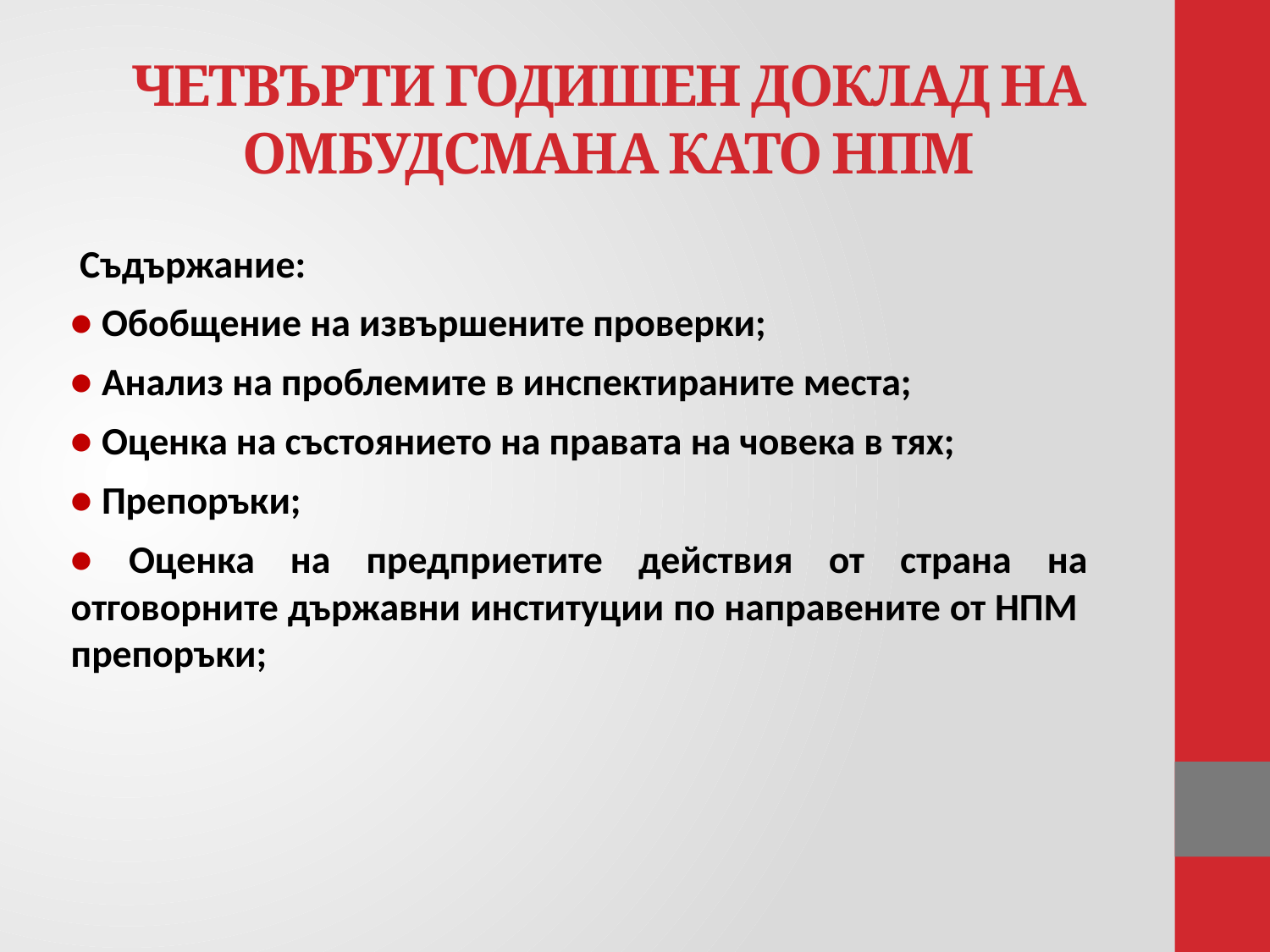

# ЧЕТВЪРТИ ГОДИШЕН ДОКЛАД НА ОМБУДСМАНА КАТО НПМ
 Съдържание:
• Обобщение на извършените проверки;
• Анализ на проблемите в инспектираните места;
• Оценка на състоянието на правата на човека в тях;
• Препоръки;
• Оценка на предприетите действия от страна на отговорните държавни институции по направените от НПМ  препоръки;